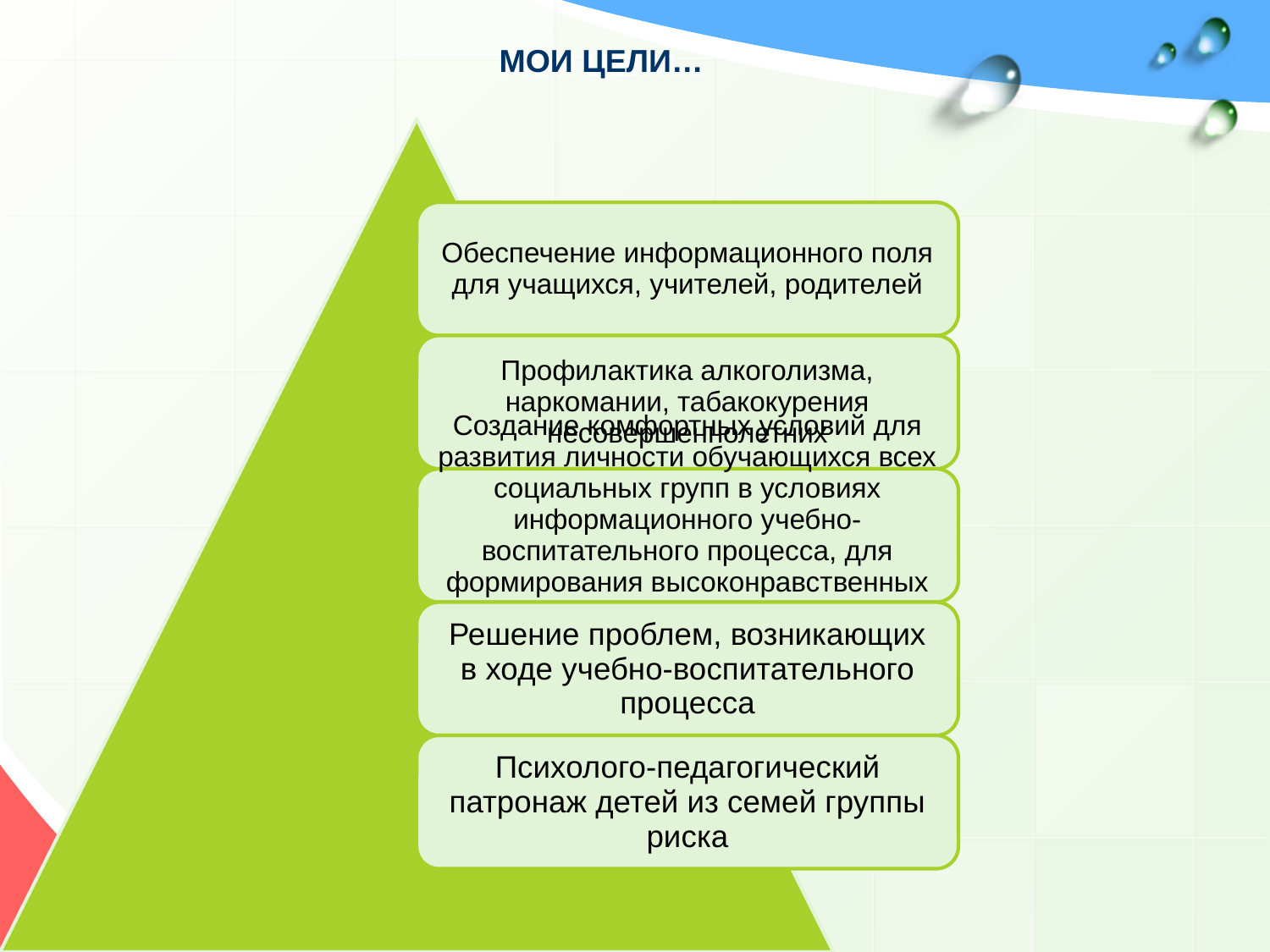

# Мои Цели…
Обеспечение информационного поля для учащихся, учителей, родителей
Психолого-педагогический патронаж детей из семей группы риска